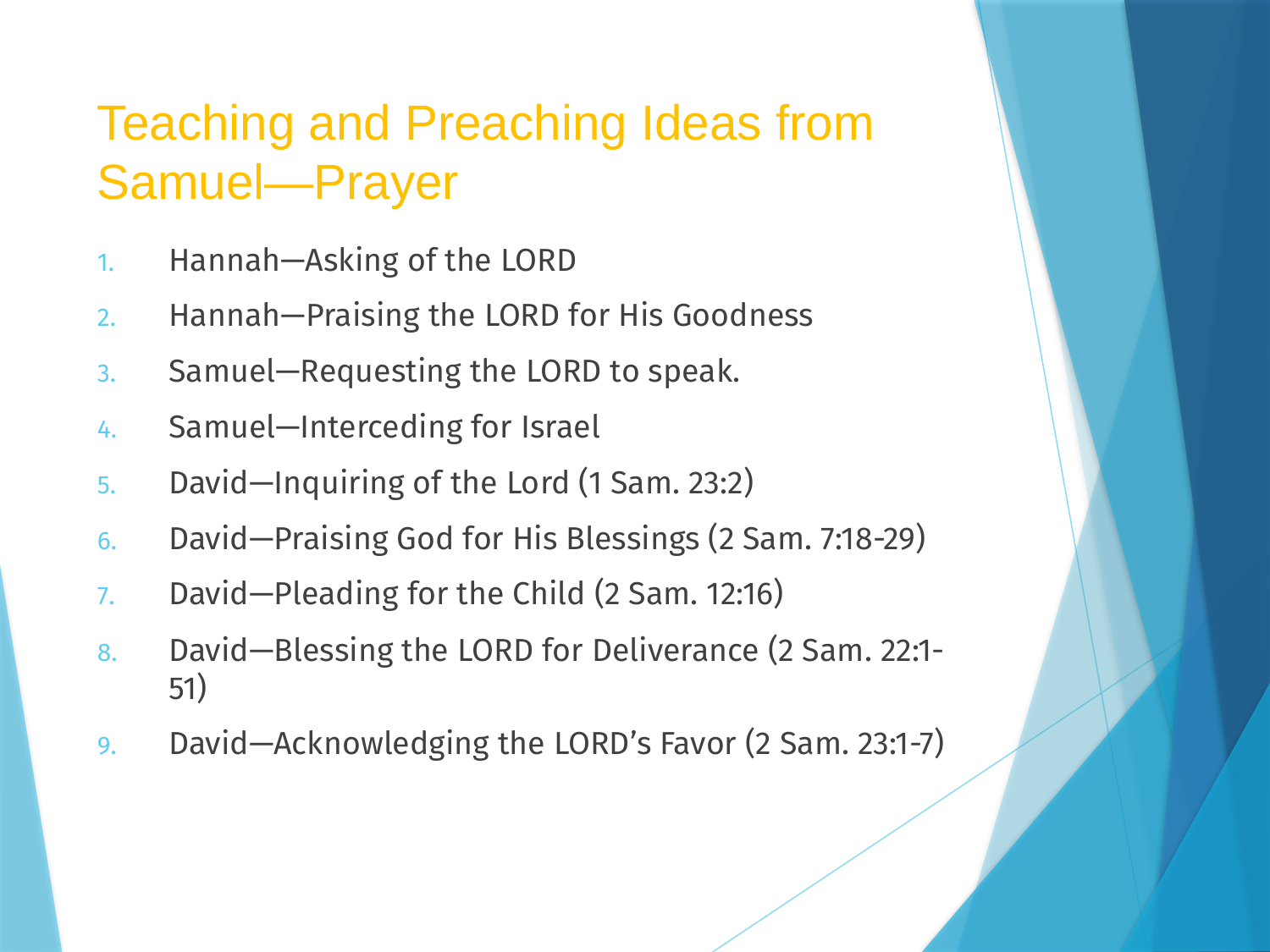

# Teaching and Preaching Ideas from Samuel—Prayer
Hannah—Asking of the LORD
Hannah—Praising the LORD for His Goodness
Samuel—Requesting the LORD to speak.
Samuel—Interceding for Israel
David—Inquiring of the Lord (1 Sam. 23:2)
David—Praising God for His Blessings (2 Sam. 7:18-29)
David—Pleading for the Child (2 Sam. 12:16)
David—Blessing the LORD for Deliverance (2 Sam. 22:1-51)
David—Acknowledging the LORD’s Favor (2 Sam. 23:1-7)